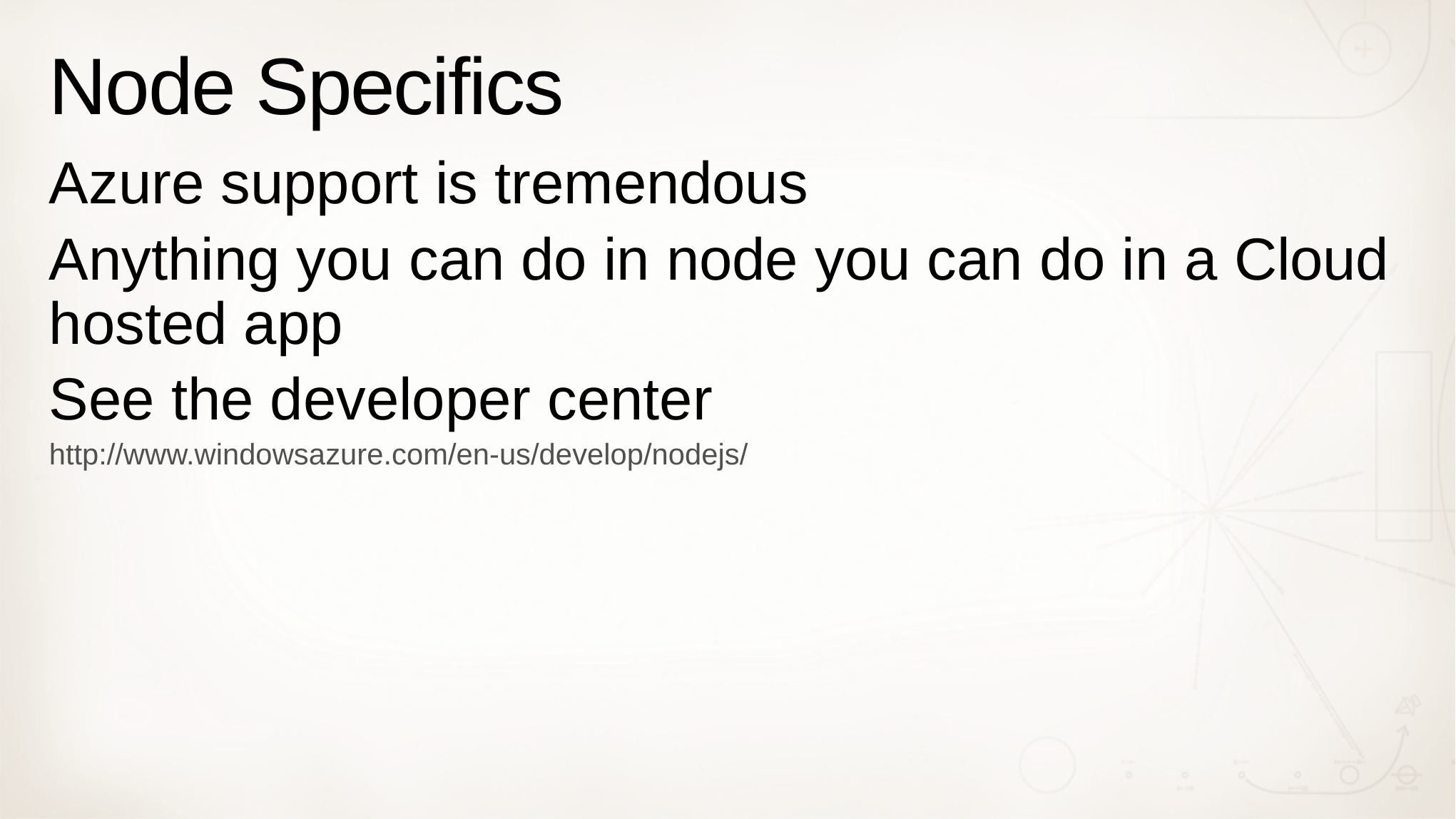

# Node Specifics
Azure support is tremendous
Anything you can do in node you can do in a Cloud hosted app
See the developer center
http://www.windowsazure.com/en-us/develop/nodejs/